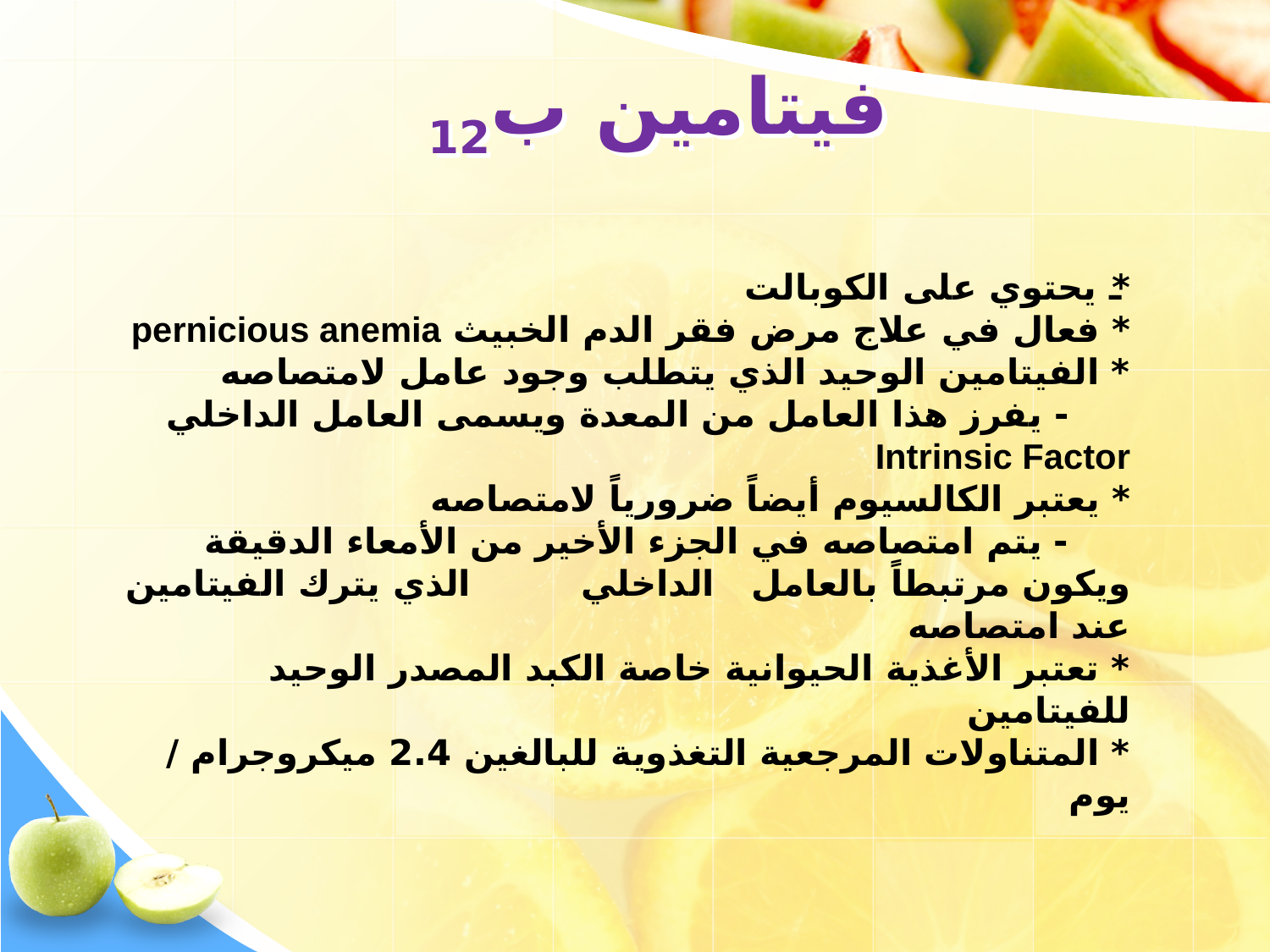

# فيتامين ب12
* يحتوي على الكوبالت
* فعال في علاج مرض فقر الدم الخبيث pernicious anemia
* الفيتامين الوحيد الذي يتطلب وجود عامل لامتصاصه
     - يفرز هذا العامل من المعدة ويسمى العامل الداخلي Intrinsic Factor
* يعتبر الكالسيوم أيضاً ضرورياً لامتصاصه
     - يتم امتصاصه في الجزء الأخير من الأمعاء الدقيقة ويكون مرتبطاً بالعامل   الداخلي         الذي يترك الفيتامين عند امتصاصه
* تعتبر الأغذية الحيوانية خاصة الكبد المصدر الوحيد للفيتامين
* المتناولات المرجعية التغذوية للبالغين 2.4 ميكروجرام / يوم